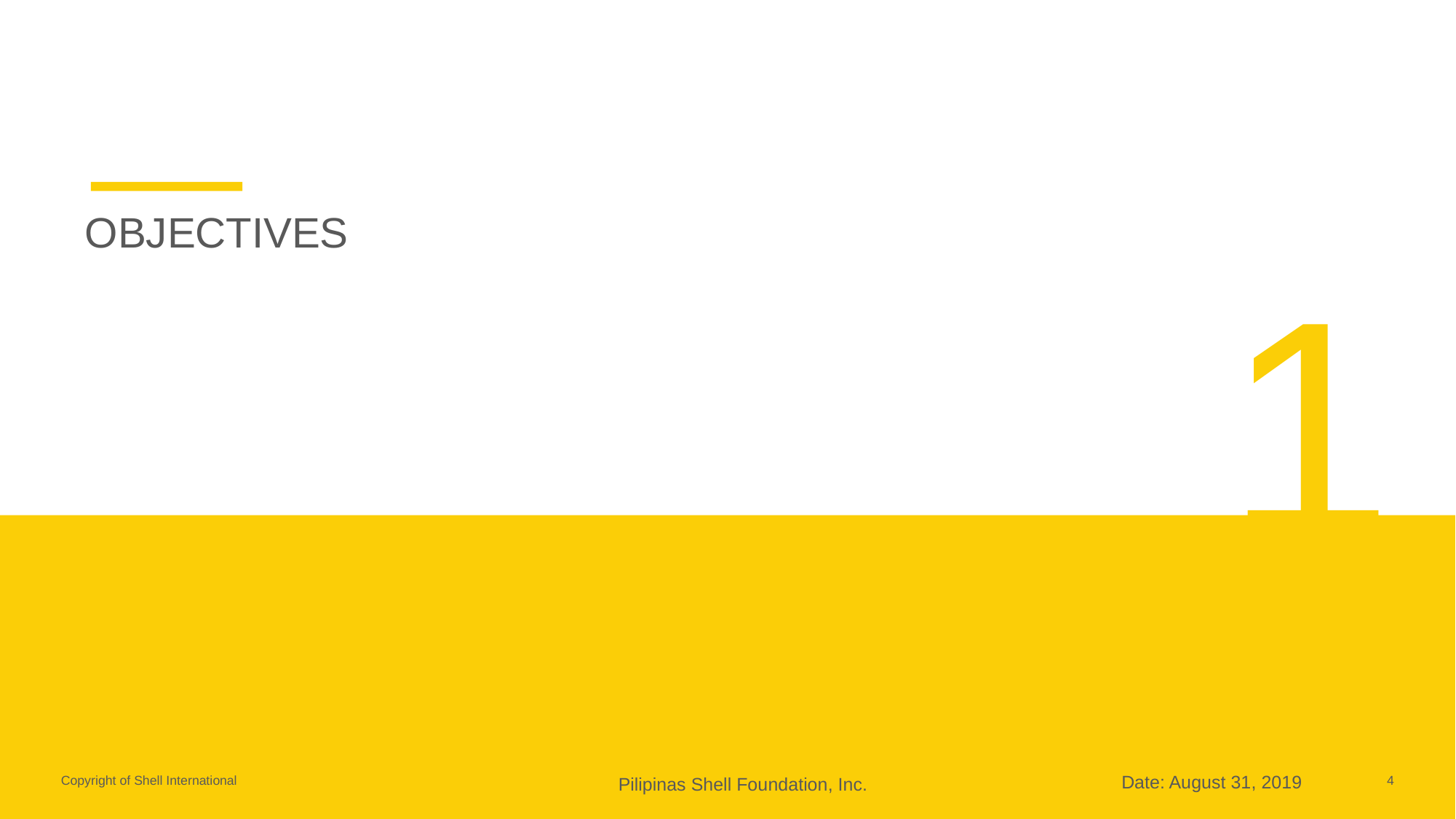

OBJECTIVES
1
Date: August 31, 2019
4
Pilipinas Shell Foundation, Inc.